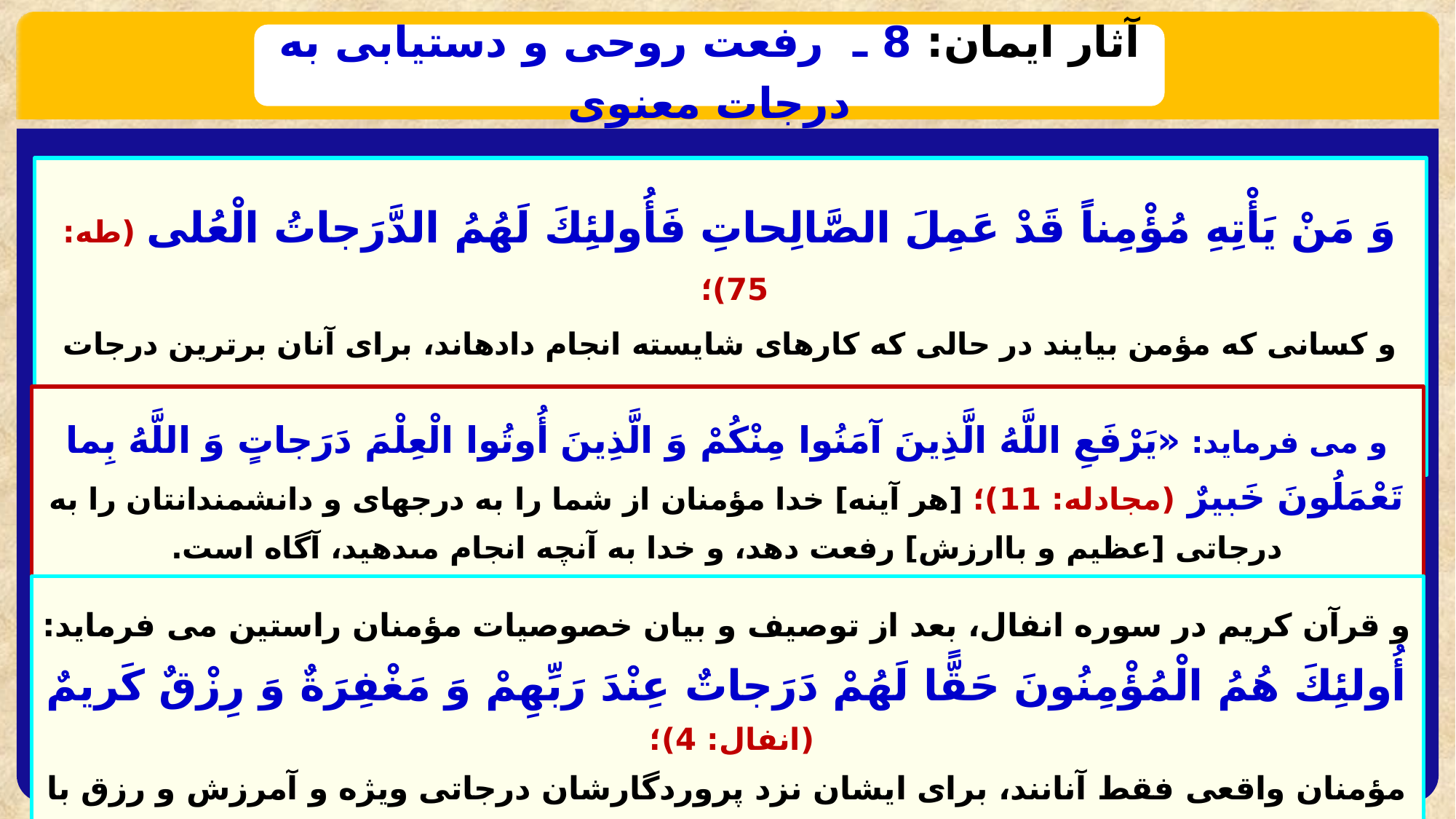

آثار ایمان: 8 ـ  رفعت روحی و دستیابی به درجات معنوی

وَ مَنْ يَأْتِهِ مُؤْمِناً قَدْ عَمِلَ الصَّالِحاتِ فَأُولئِكَ لَهُمُ‏ الدَّرَجاتُ‏ الْعُلى‏ (طه: 75)؛
و كسانى كه مؤمن بيايند در حالى كه كارهاى شايسته انجام داده‏اند، براى آنان برترين درجات است‏.

و می فرماید: «يَرْفَعِ اللَّهُ الَّذِينَ آمَنُوا مِنْكُمْ وَ الَّذِينَ أُوتُوا الْعِلْمَ دَرَجاتٍ وَ اللَّهُ بِما تَعْمَلُونَ خَبيرٌ (مجادله: 11)؛ [هر آینه] خدا مؤمنان از شما را به درجه‏اى و دانشمندانتان را به درجاتى [عظيم و باارزش] رفعت دهد، و خدا به آنچه انجام مى‏دهيد، آگاه است‏.

و قرآن کریم در سوره انفال، بعد از توصیف و بیان خصوصیات مؤمنان راستین می فرماید:
أُولئِكَ هُمُ الْمُؤْمِنُونَ حَقًّا لَهُمْ دَرَجاتٌ‏ عِنْدَ رَبِّهِمْ وَ مَغْفِرَةٌ وَ رِزْقٌ كَريمٌ (انفال: 4)؛
مؤمنان واقعى فقط آنانند، براى ايشان نزد پروردگارشان درجاتى ويژه و آمرزش و رزق با ارزشى است.